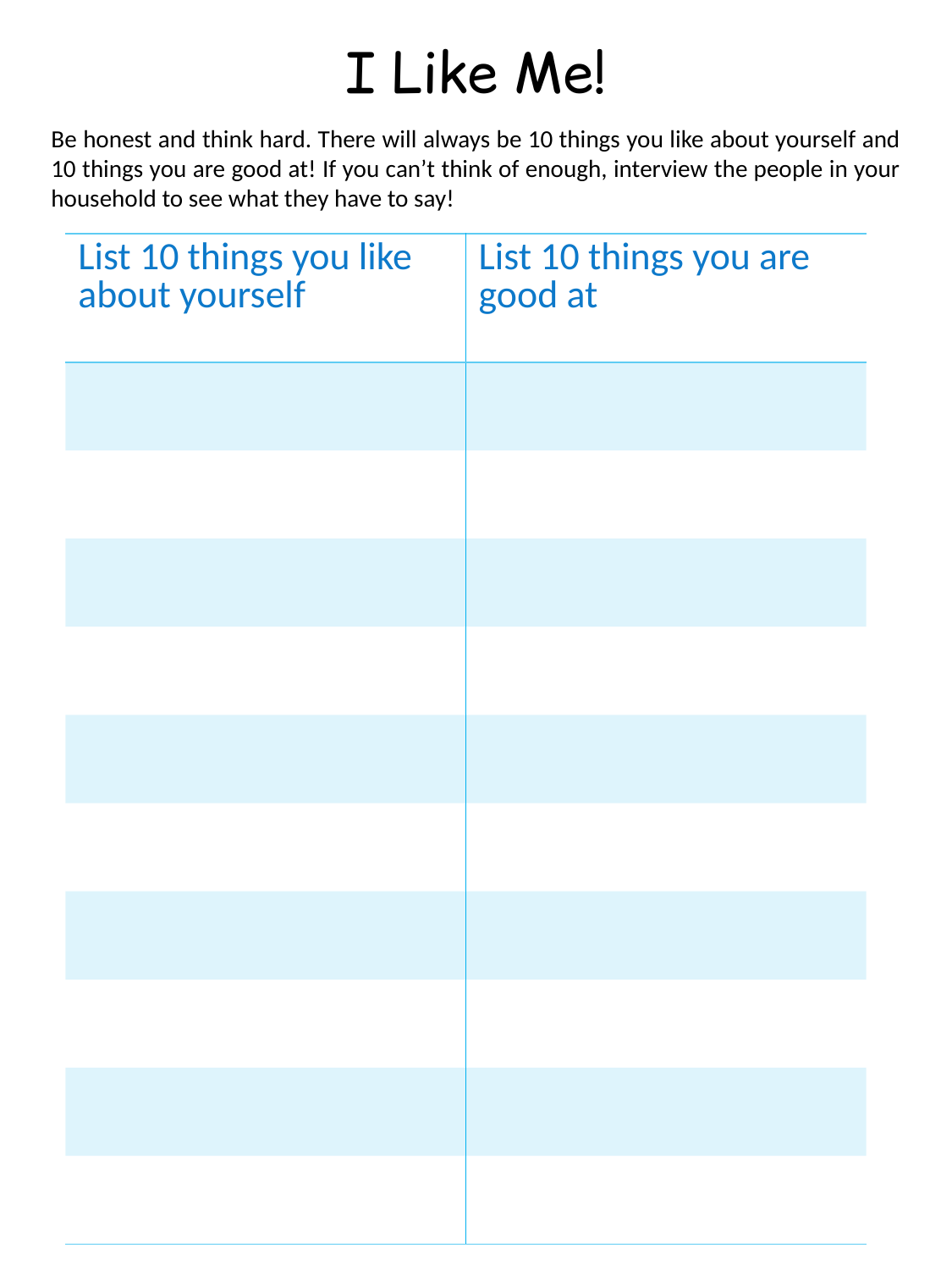

# I Like Me!
Be honest and think hard. There will always be 10 things you like about yourself and 10 things you are good at! If you can’t think of enough, interview the people in your household to see what they have to say!
| List 10 things you like about yourself | List 10 things you are good at |
| --- | --- |
|  |  |
|  |  |
|  |  |
|  |  |
|  |  |
|  |  |
|  |  |
|  |  |
|  |  |
|  |  |